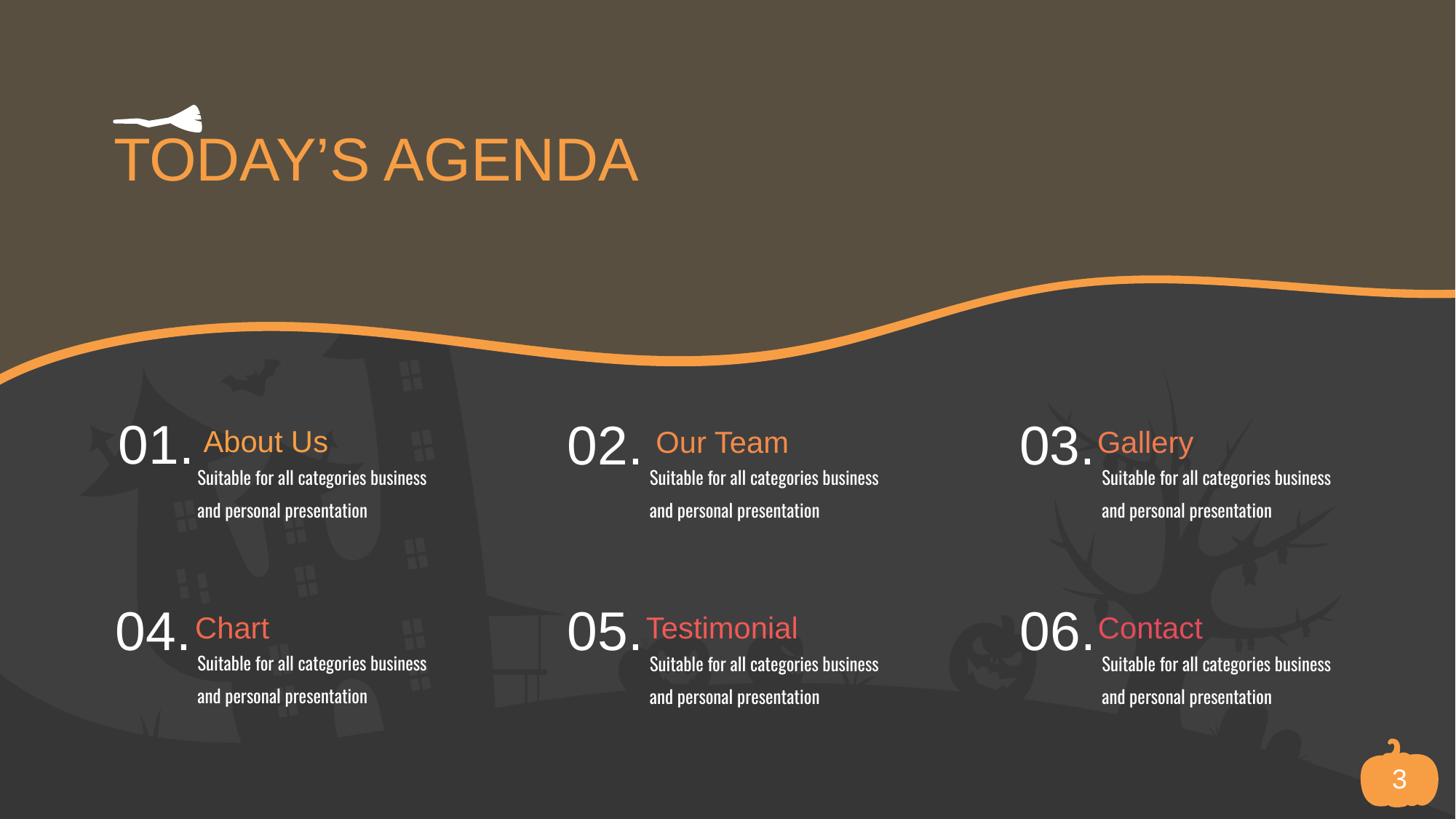

# TODAY’S AGENDA
01.
02.
03.
About Us
Our Team
Gallery
Suitable for all categories business and personal presentation
Suitable for all categories business and personal presentation
Suitable for all categories business and personal presentation
04.
05.
06.
Chart
Testimonial
Contact
Suitable for all categories business and personal presentation
Suitable for all categories business and personal presentation
Suitable for all categories business and personal presentation